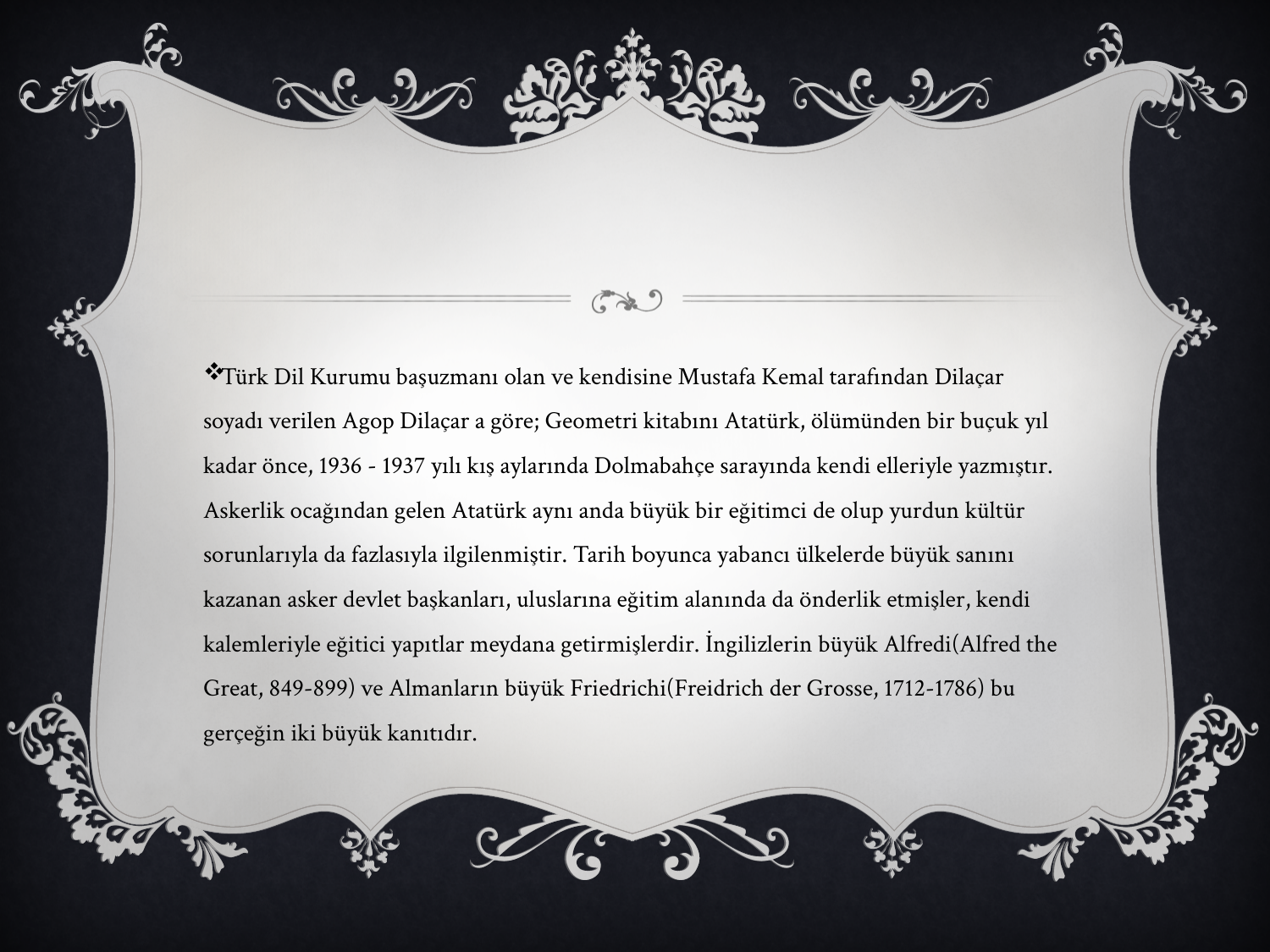

#
Türk Dil Kurumu başuzmanı olan ve kendisine Mustafa Kemal tarafından Dilaçar soyadı verilen Agop Dilaçar a göre; Geometri kitabını Atatürk, ölümünden bir buçuk yıl kadar önce, 1936 - 1937 yılı kış aylarında Dolmabahçe sarayında kendi elleriyle yazmıştır. Askerlik ocağından gelen Atatürk aynı anda büyük bir eğitimci de olup yurdun kültür sorunlarıyla da fazlasıyla ilgilenmiştir. Tarih boyunca yabancı ülkelerde büyük sanını kazanan asker devlet başkanları, uluslarına eğitim alanında da önderlik etmişler, kendi kalemleriyle eğitici yapıtlar meydana getirmişlerdir. İngilizlerin büyük Alfredi(Alfred the Great, 849-899) ve Almanların büyük Friedrichi(Freidrich der Grosse, 1712-1786) bu gerçeğin iki büyük kanıtıdır.